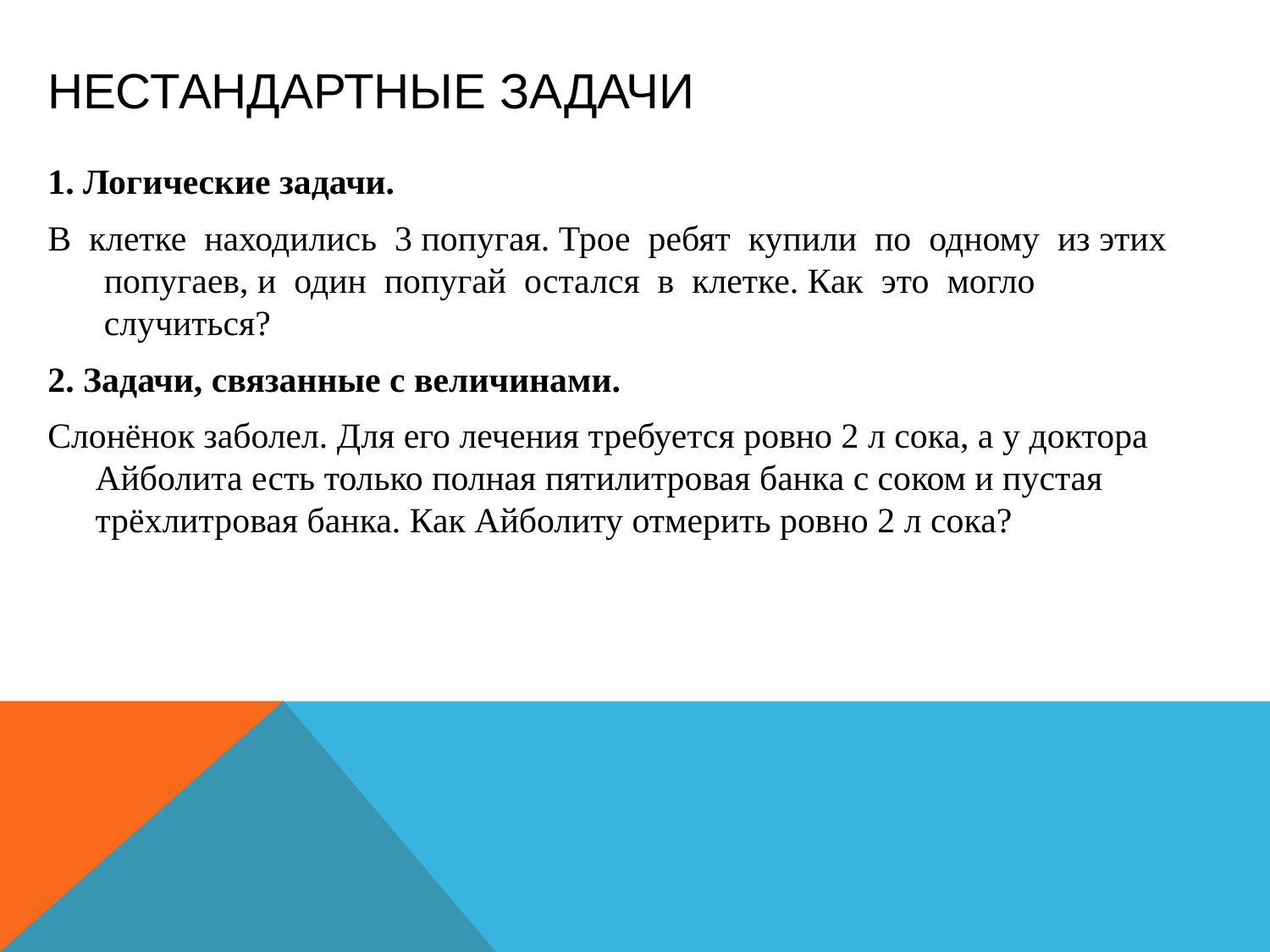

# Нестандартные задачи
1. Логические задачи.
В  клетке  находились  3 попугая. Трое  ребят  купили  по  одному  из этих  попугаев, и  один  попугай  остался  в  клетке. Как  это  могло    случиться?
2. Задачи, связанные с величинами.
Слонёнок заболел. Для его лечения требуется ровно 2 л сока, а у доктора Айболита есть только полная пятилитровая банка с соком и пустая трёхлитровая банка. Как Айболиту отмерить ровно 2 л сока?